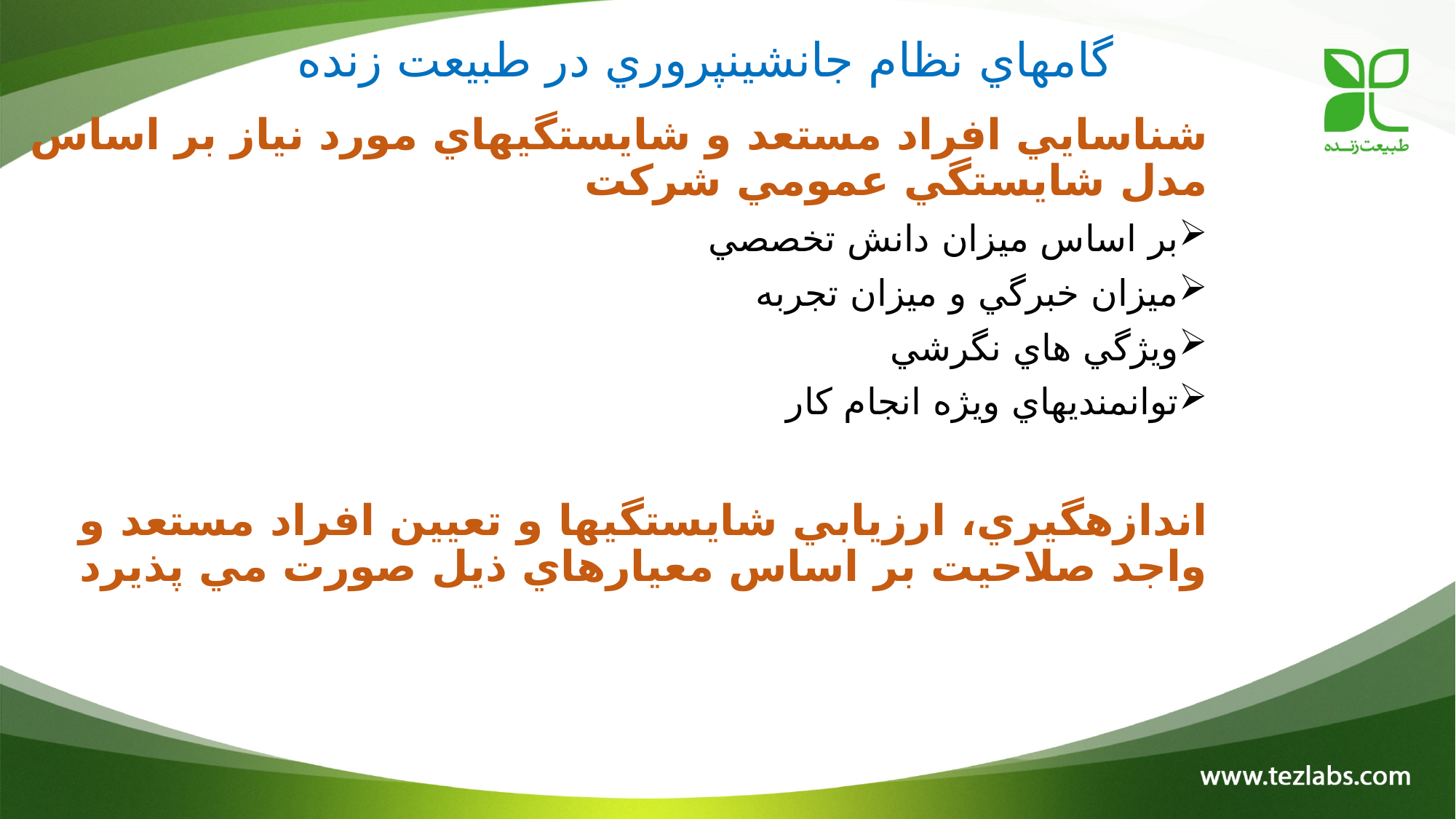

# گام­هاي نظام جانشين­پروري در طبيعت زنده
شناسايي افراد مستعد و شايستگي­هاي مورد نياز بر اساس مدل شايستگي عمومي شرکت
بر اساس ميزان دانش تخصصي
ميزان خبرگي و ميزان تجربه
ويژگي هاي نگرشي
توانمندي­هاي ويژه انجام کار

اندازه­گيري، ارزيابي شايستگي­ها و تعيين افراد مستعد و واجد صلاحيت بر اساس معيارهاي ذيل صورت مي پذيرد